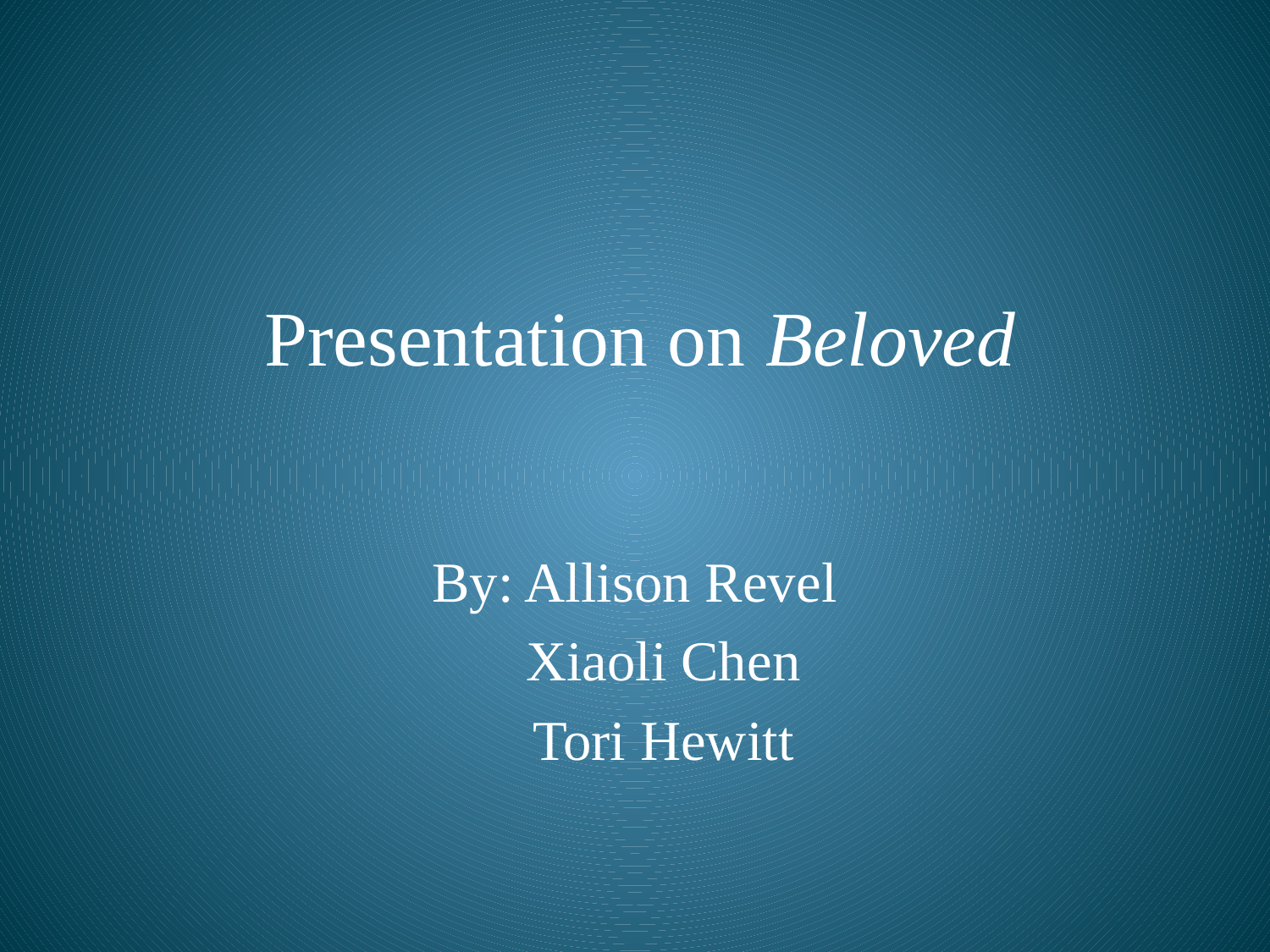

# Presentation on Beloved
By: Allison Revel
    Xiaoli Chen
    Tori Hewitt